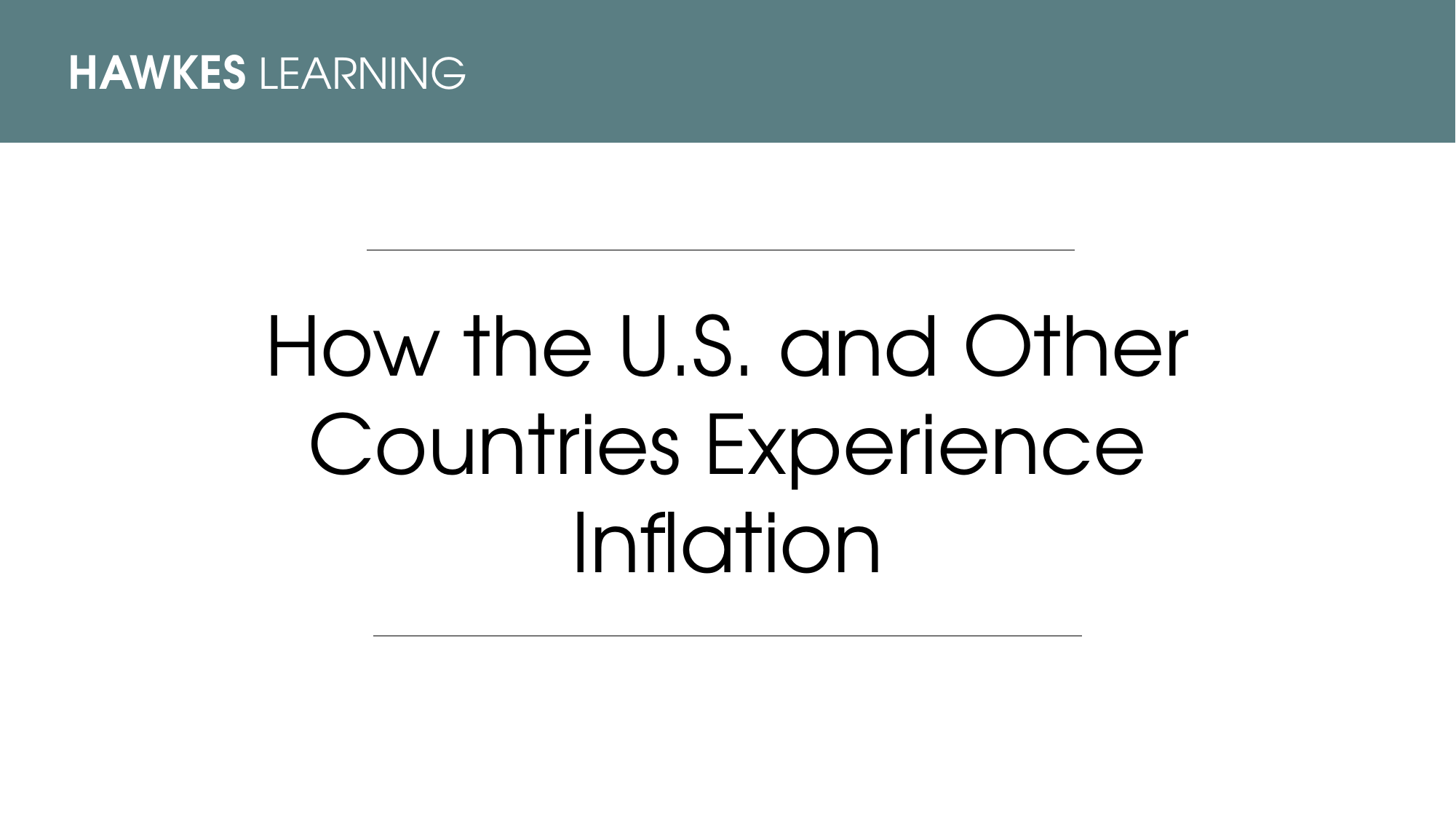

HAWKES LEARNING
How the U.S. and Other Countries Experience Inflation